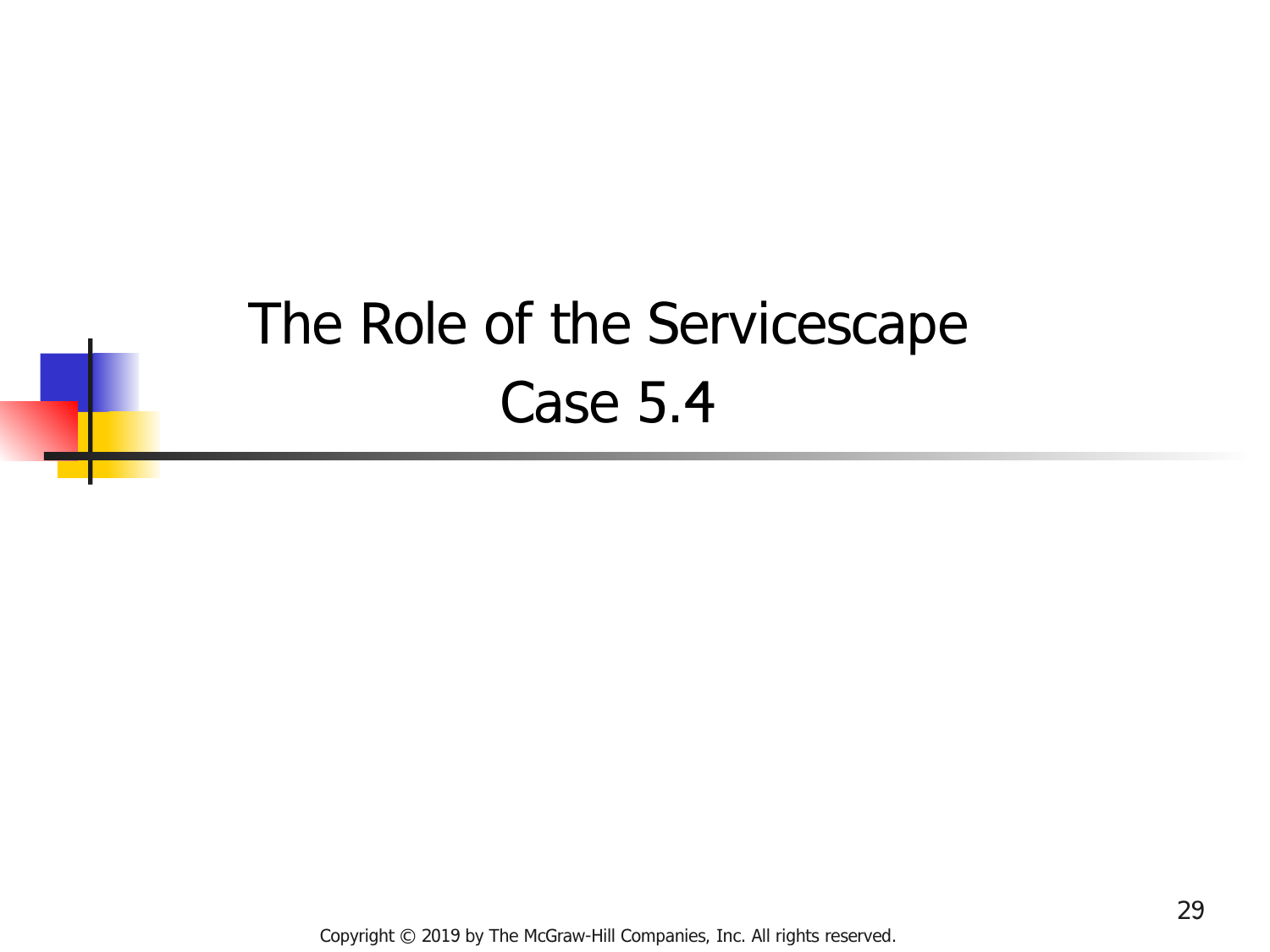

The Role of the Servicescape
Case 5.4

29
Copyright © 2019 by The McGraw-Hill Companies, Inc. All rights reserved.